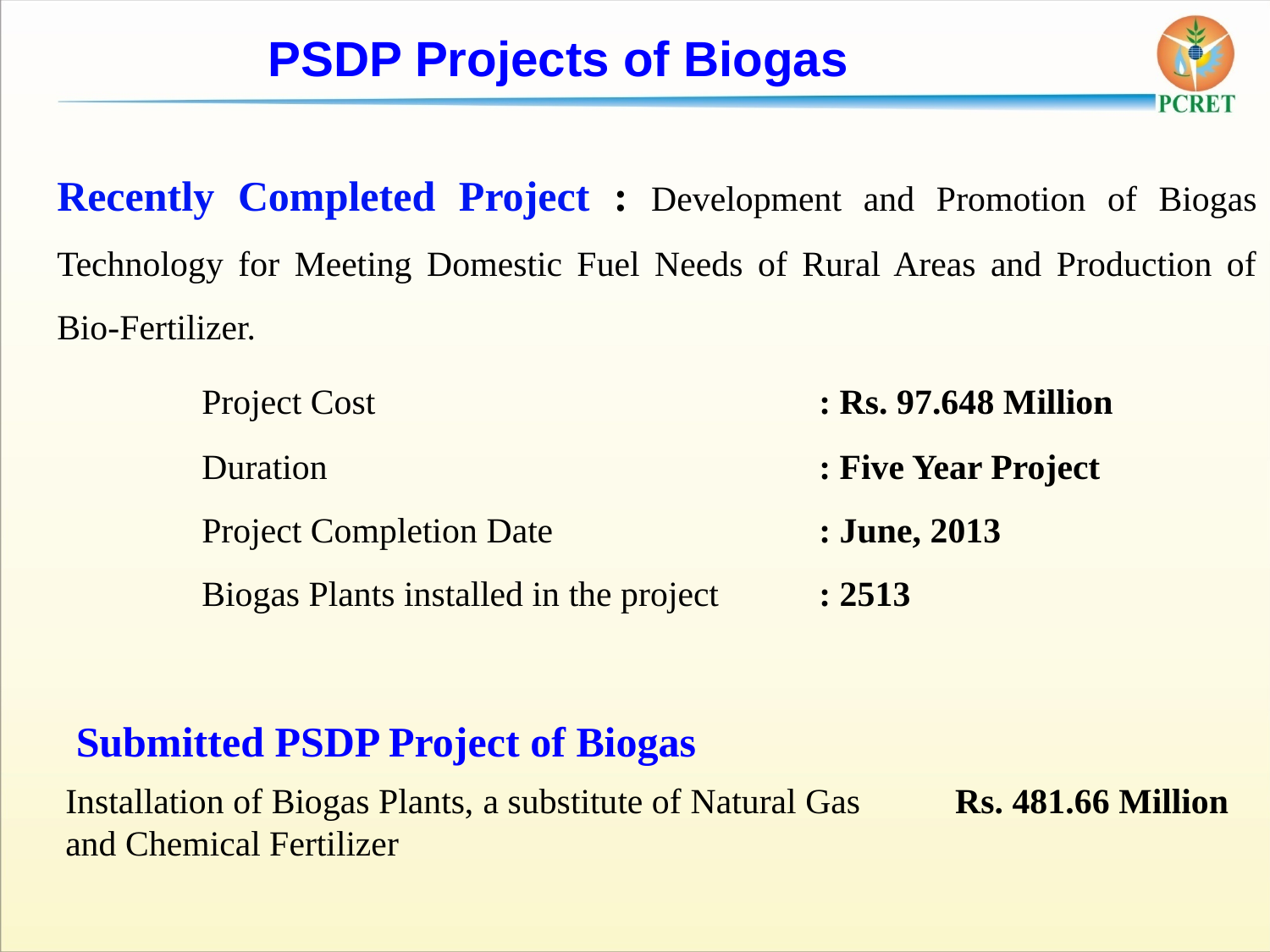

PSDP Projects of Biogas
Recently Completed Project : Development and Promotion of Biogas Technology for Meeting Domestic Fuel Needs of Rural Areas and Production of Bio-Fertilizer.
   	  Project Cost				: Rs. 97.648 Million
   	  Duration			 	: Five Year Project
		  Project Completion Date			: June, 2013
		  Biogas Plants installed in the project	: 2513
Submitted PSDP Project of Biogas
Installation of Biogas Plants, a substitute of Natural Gas and Chemical Fertilizer
Rs. 481.66 Million